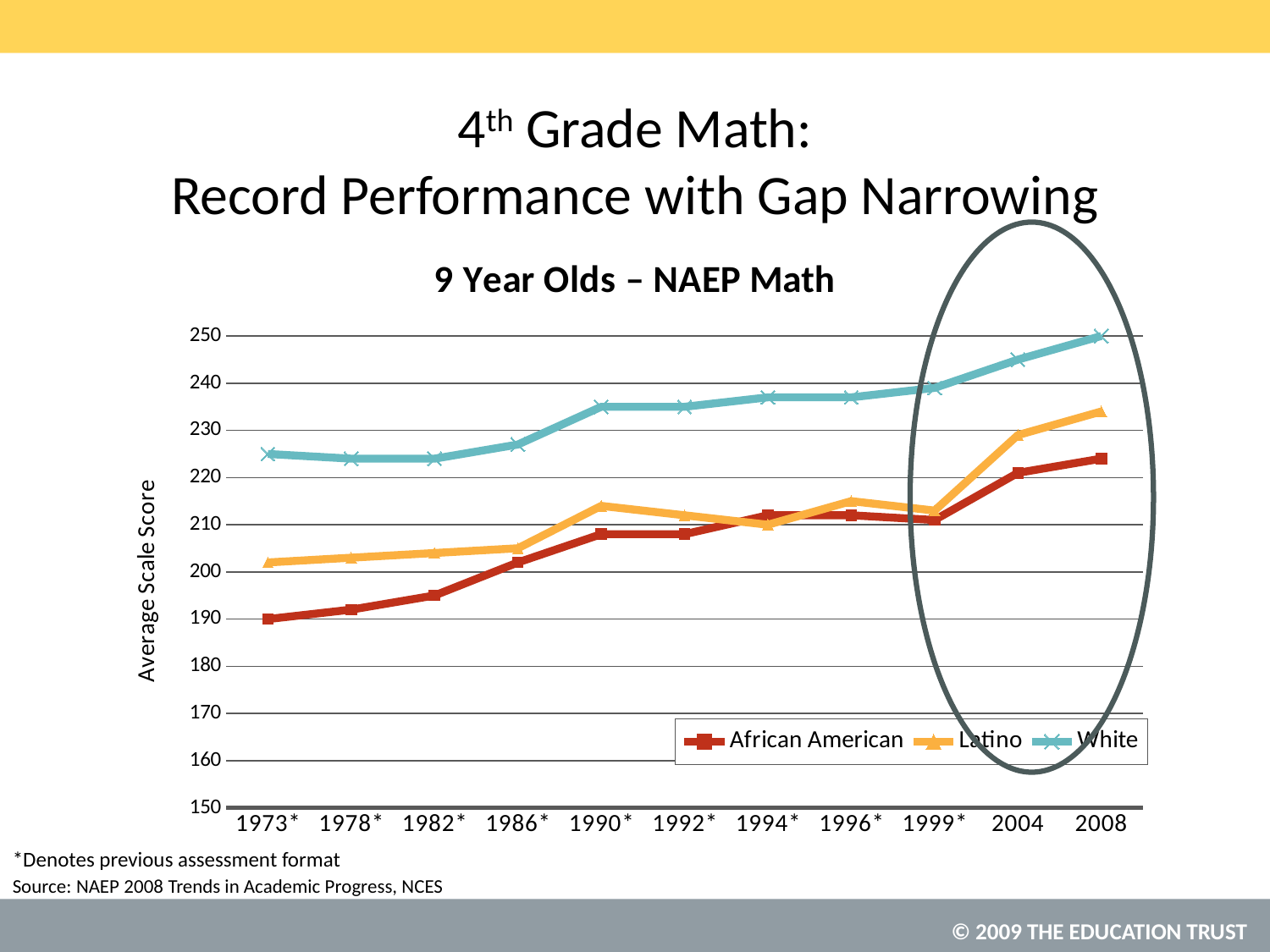

# 4th Grade Math: Record Performance with Gap Narrowing

### Chart: 9 Year Olds – NAEP Math

| Category | African American | Latino | White |
|---|---|---|---|
| 1973* | 190.0 | 202.0 | 225.0 |
| 1978* | 192.0 | 203.0 | 224.0 |
| 1982* | 195.0 | 204.0 | 224.0 |
| 1986* | 202.0 | 205.0 | 227.0 |
| 1990* | 208.0 | 214.0 | 235.0 |
| 1992* | 208.0 | 212.0 | 235.0 |
| 1994* | 212.0 | 210.0 | 237.0 |
| 1996* | 212.0 | 215.0 | 237.0 |
| 1999* | 211.0 | 213.0 | 239.0 |
| 2004 | 221.0 | 229.0 | 245.0 |
| 2008 | 224.0 | 234.0 | 250.0 |
*Denotes previous assessment format
NAEP 2008 Trends in Academic Progress, NCES